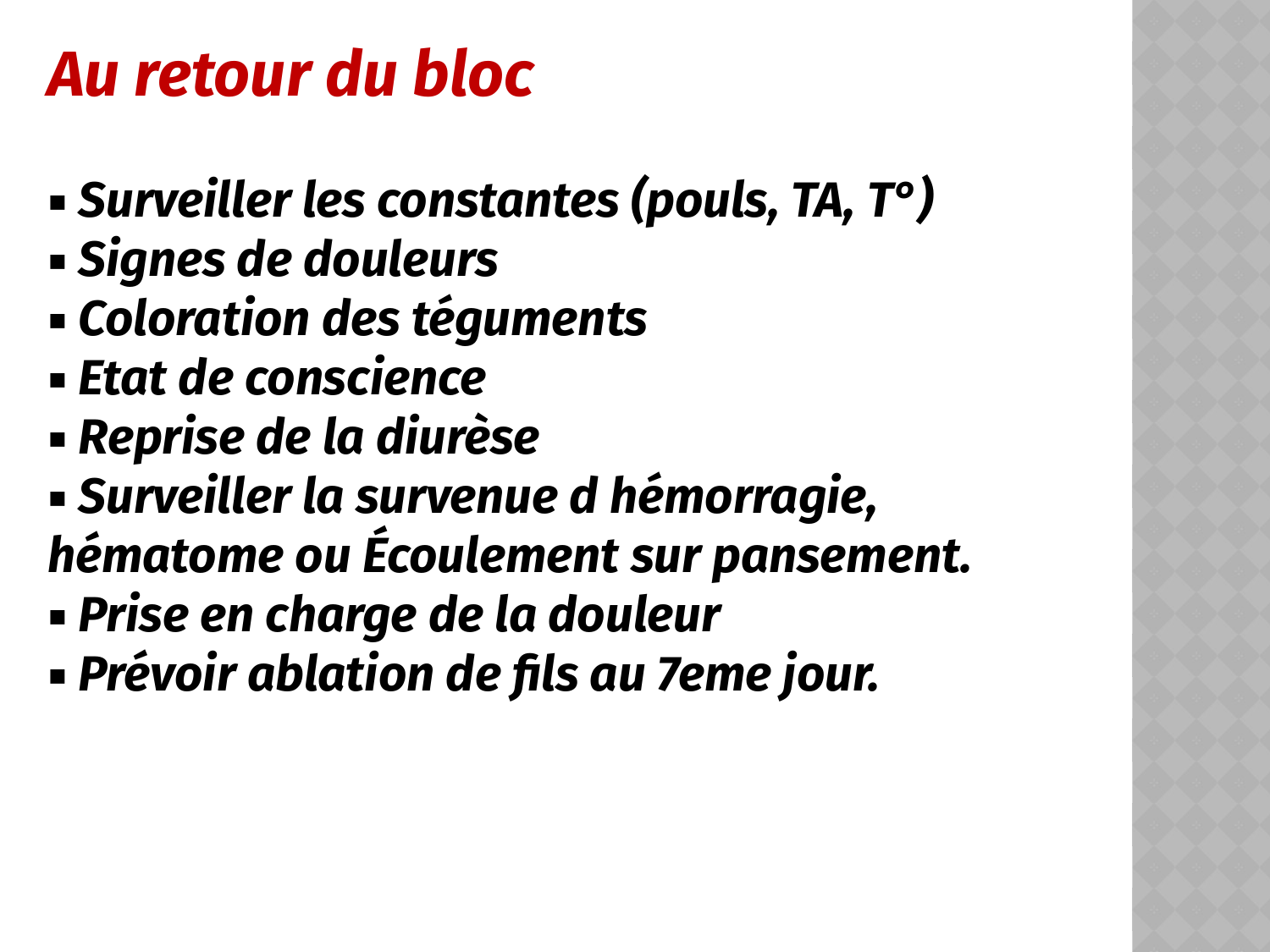

Au retour du bloc

▪ Surveiller les constantes (pouls, TA, T°)
▪ Signes de douleurs
▪ Coloration des téguments
▪ Etat de conscience
▪ Reprise de la diurèse
▪ Surveiller la survenue d hémorragie, hématome ou Écoulement sur pansement.
▪ Prise en charge de la douleur
▪ Prévoir ablation de fils au 7eme jour.